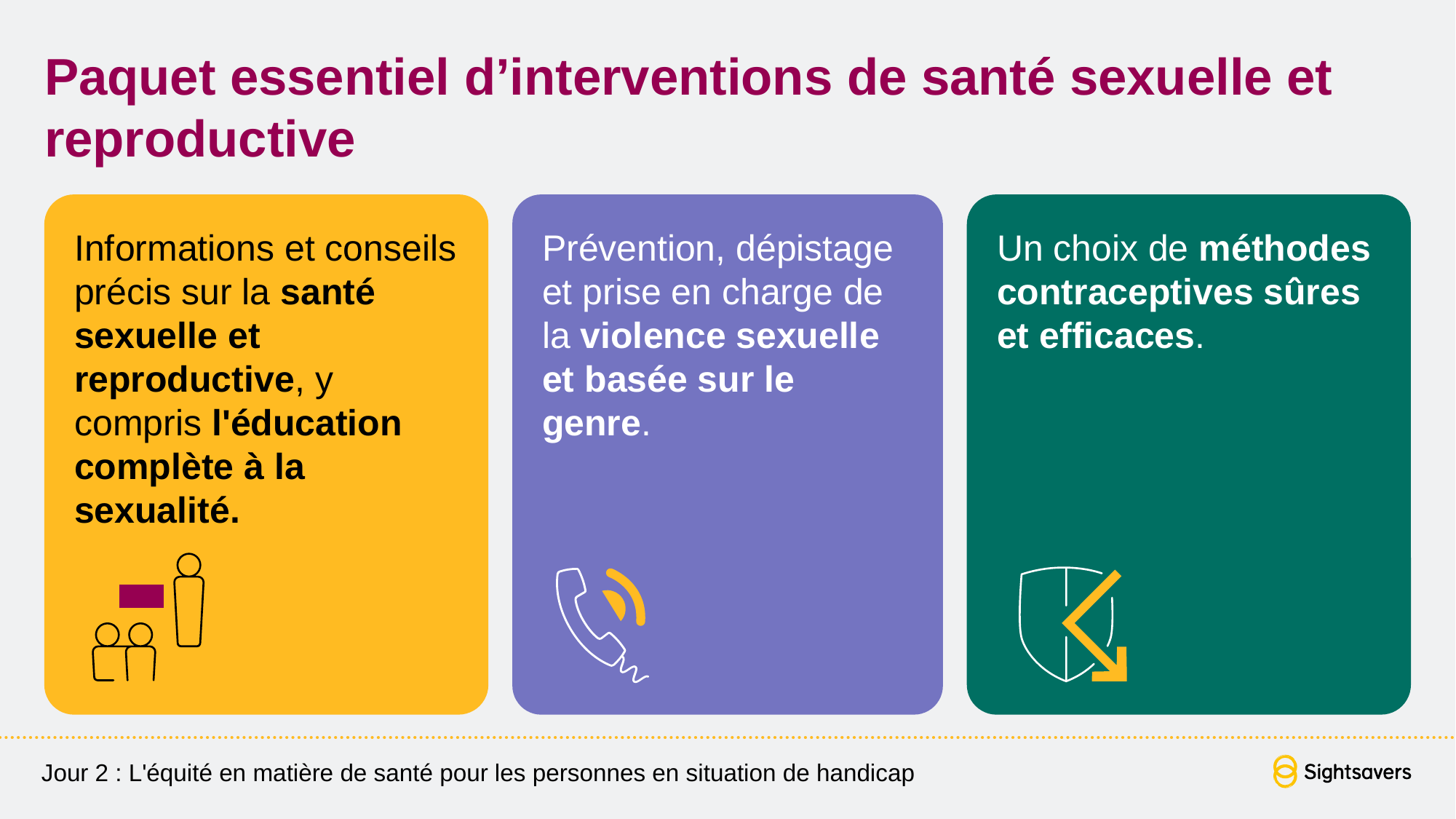

# Paquet essentiel d’interventions de santé sexuelle et reproductive
Informations et conseils précis sur la santé sexuelle et reproductive, y compris l'éducation complète à la sexualité.
Prévention, dépistage et prise en charge de la violence sexuelle et basée sur le genre.
Un choix de méthodes contraceptives sûres et efficaces.

Jour 2 : L'équité en matière de santé pour les personnes en situation de handicap